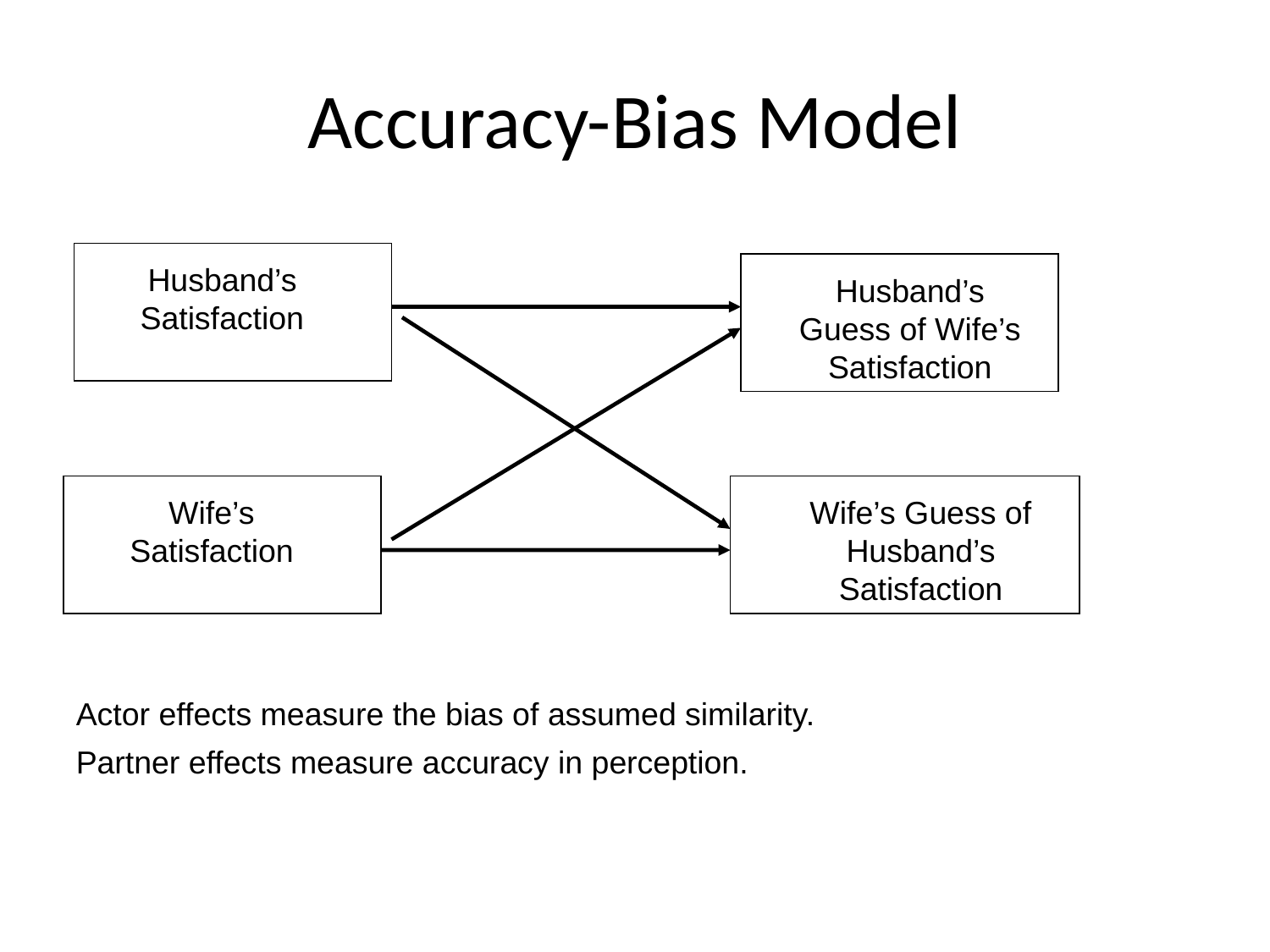

# Accuracy-Bias Model

Husband’s Satisfaction

Husband’s Guess of Wife’s Satisfaction

Wife’s Satisfaction
Wife’s Guess of Husband’s Satisfaction

Actor effects measure the bias of assumed similarity.
Partner effects measure accuracy in perception.